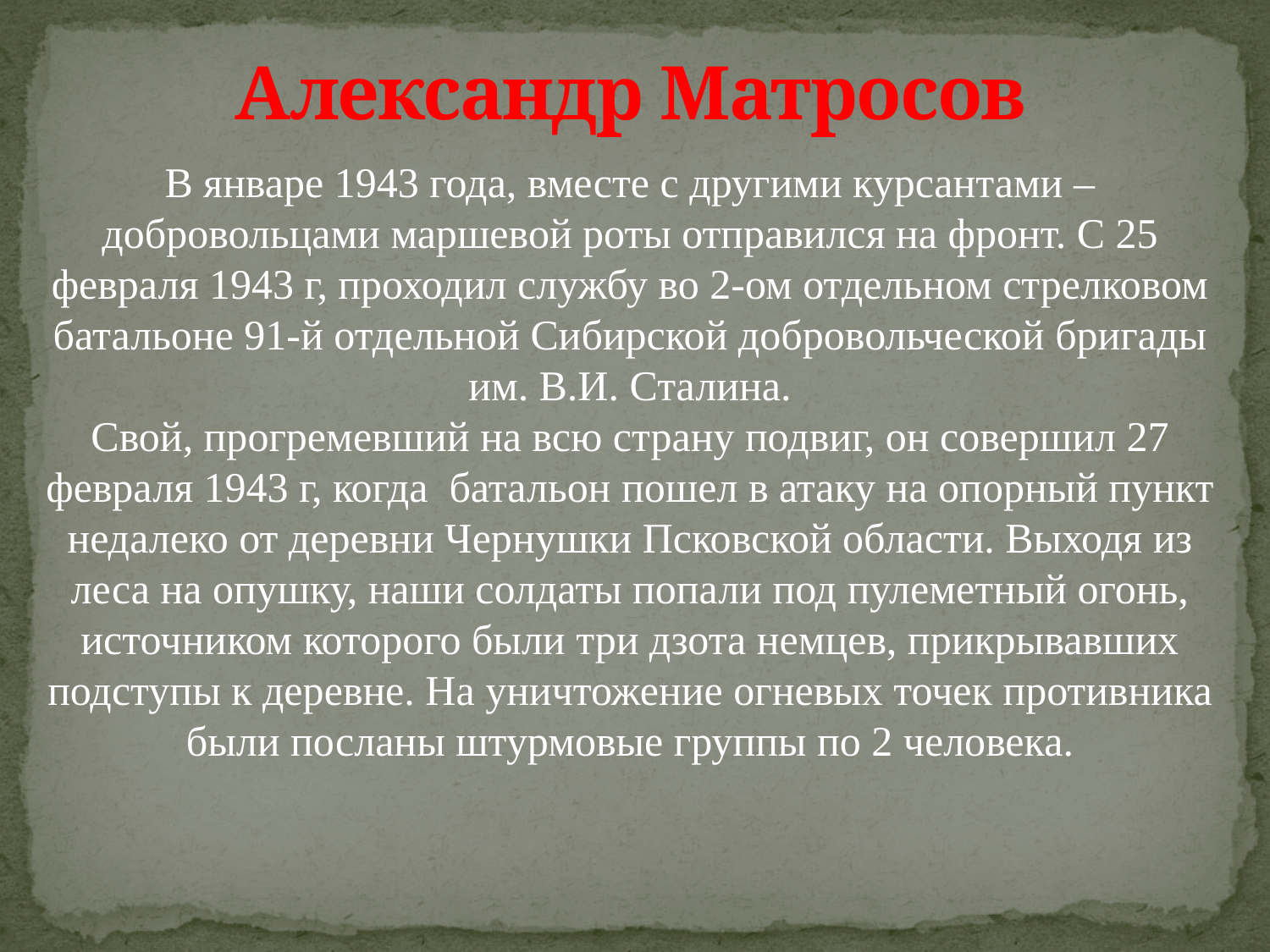

# Александр Матросов
В январе 1943 года, вместе с другими курсантами – добровольцами маршевой роты отправился на фронт. С 25 февраля 1943 г, проходил службу во 2-ом отдельном стрелковом батальоне 91-й отдельной Сибирской добровольческой бригады им. В.И. Сталина.
Свой, прогремевший на всю страну подвиг, он совершил 27 февраля 1943 г, когда  батальон пошел в атаку на опорный пункт недалеко от деревни Чернушки Псковской области. Выходя из леса на опушку, наши солдаты попали под пулеметный огонь, источником которого были три дзота немцев, прикрывавших подступы к деревне. На уничтожение огневых точек противника были посланы штурмовые группы по 2 человека.